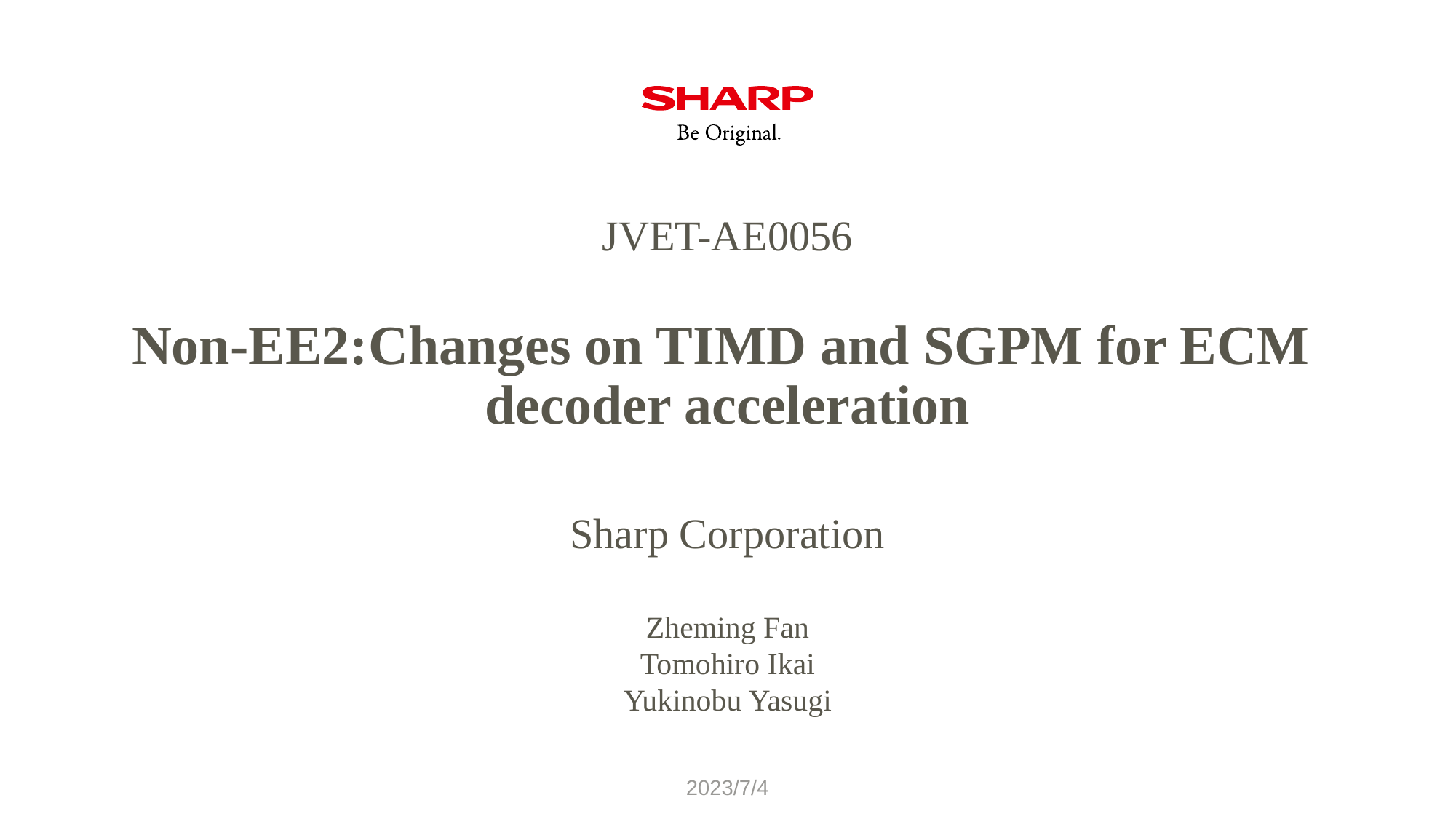

JVET-AE0056
# Non-EE2:Changes on TIMD and SGPM for ECM decoder acceleration
Sharp Corporation

Zheming Fan
Tomohiro Ikai
Yukinobu Yasugi
2023/7/4